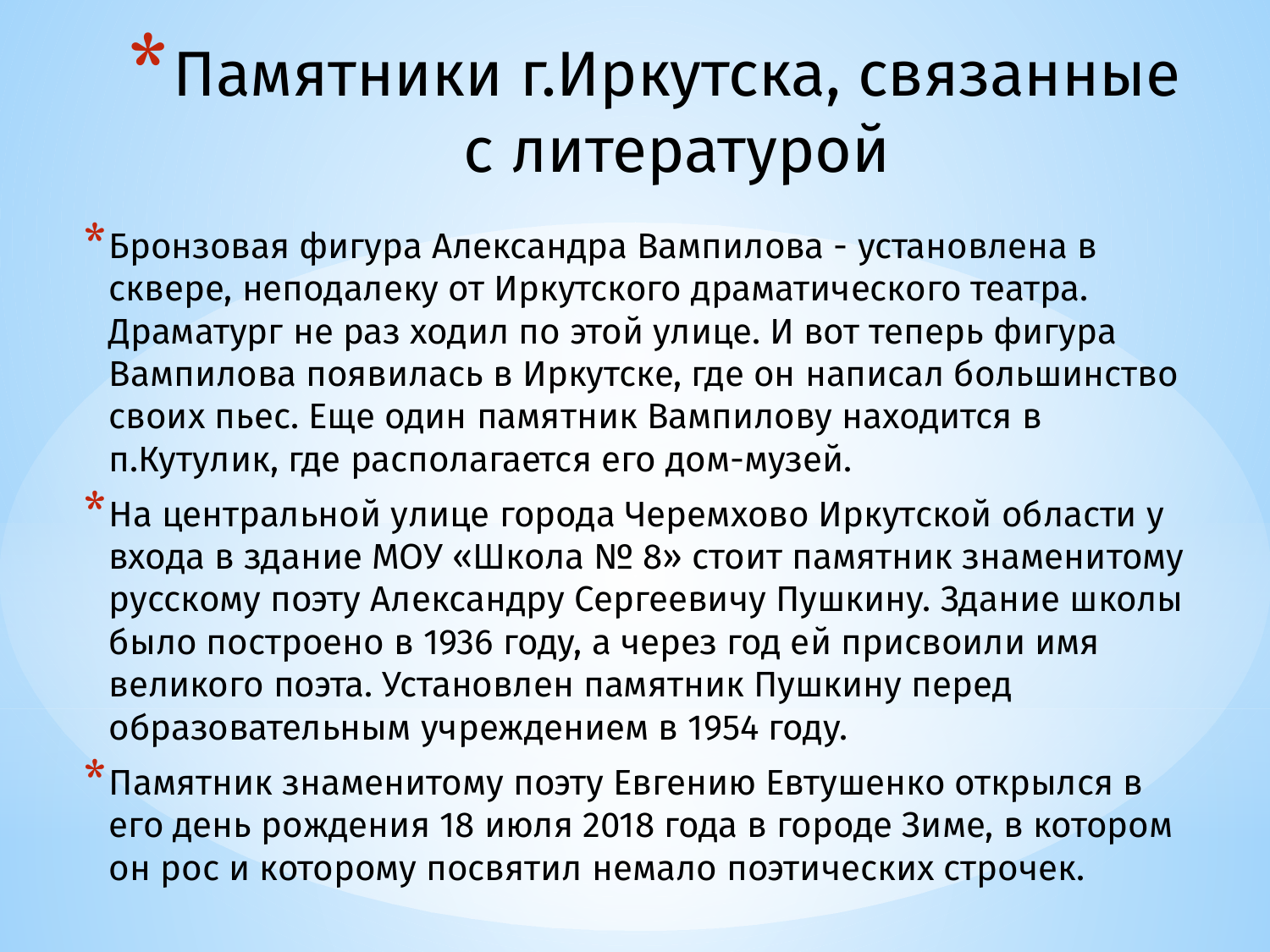

# Памятники г.Иркутска, связанные с литературой
Бронзовая фигура Александра Вампилова - установлена в сквере, неподалеку от Иркутского драматического театра. Драматург не раз ходил по этой улице. И вот теперь фигура Вампилова появилась в Иркутске, где он написал большинство своих пьес. Еще один памятник Вампилову находится в п.Кутулик, где располагается его дом-музей.
На центральной улице города Черемхово Иркутской области у входа в здание МОУ «Школа № 8» стоит памятник знаменитому русскому поэту Александру Сергеевичу Пушкину. Здание школы было построено в 1936 году, а через год ей присвоили имя великого поэта. Установлен памятник Пушкину перед образовательным учреждением в 1954 году.
Памятник знаменитому поэту Евгению Евтушенко открылся в его день рождения 18 июля 2018 года в городе Зиме, в котором он рос и которому посвятил немало поэтических строчек.